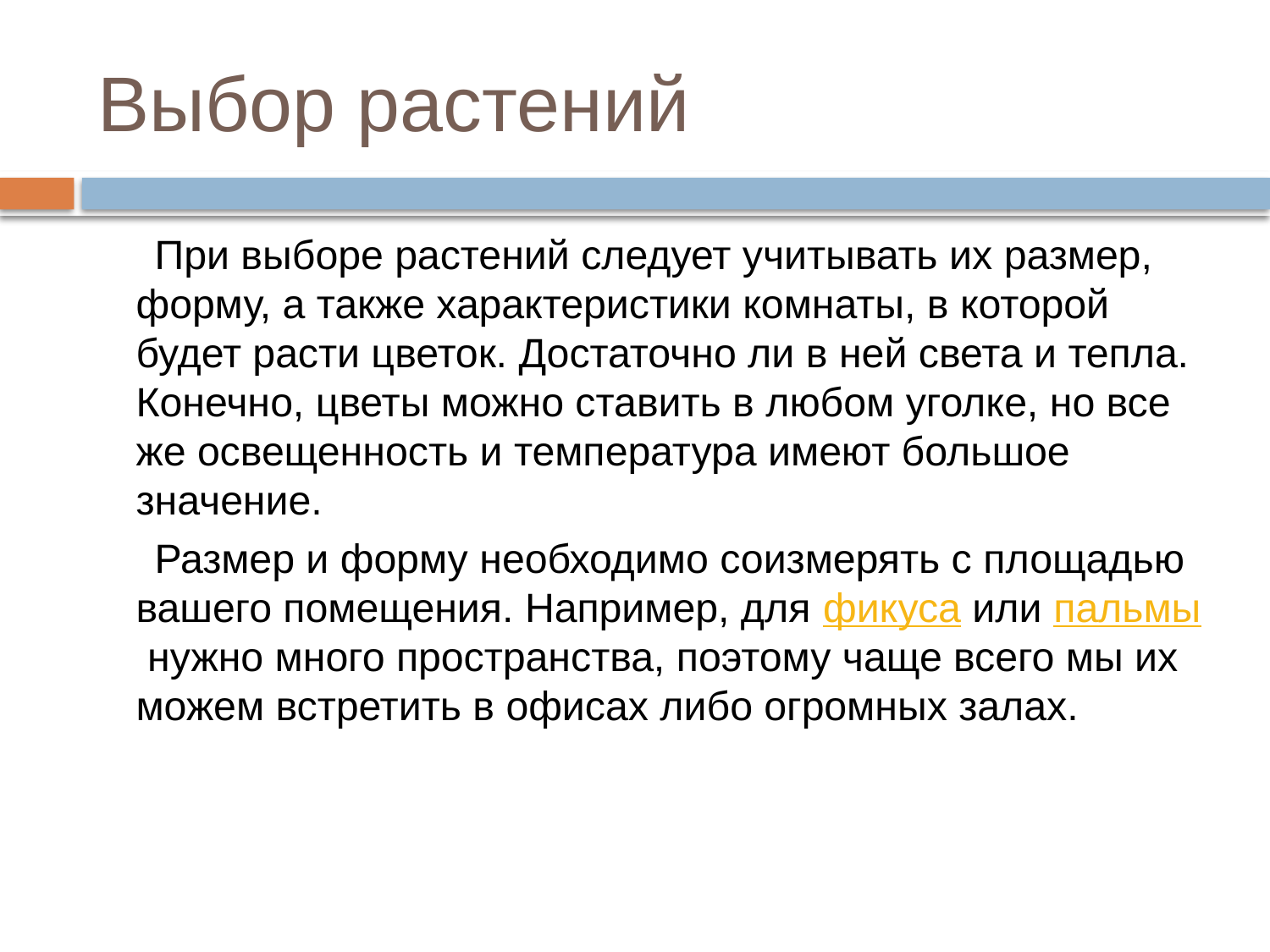

# Выбор растений
     При выборе растений следует учитывать их размер, форму, а также характеристики комнаты, в которой будет расти цветок. Достаточно ли в ней света и тепла. Конечно, цветы можно ставить в любом уголке, но все же освещенность и температура имеют большое значение.
     Размер и форму необходимо соизмерять с площадью вашего помещения. Например, для фикуса или пальмы нужно много пространства, поэтому чаще всего мы их можем встретить в офисах либо огромных залах.